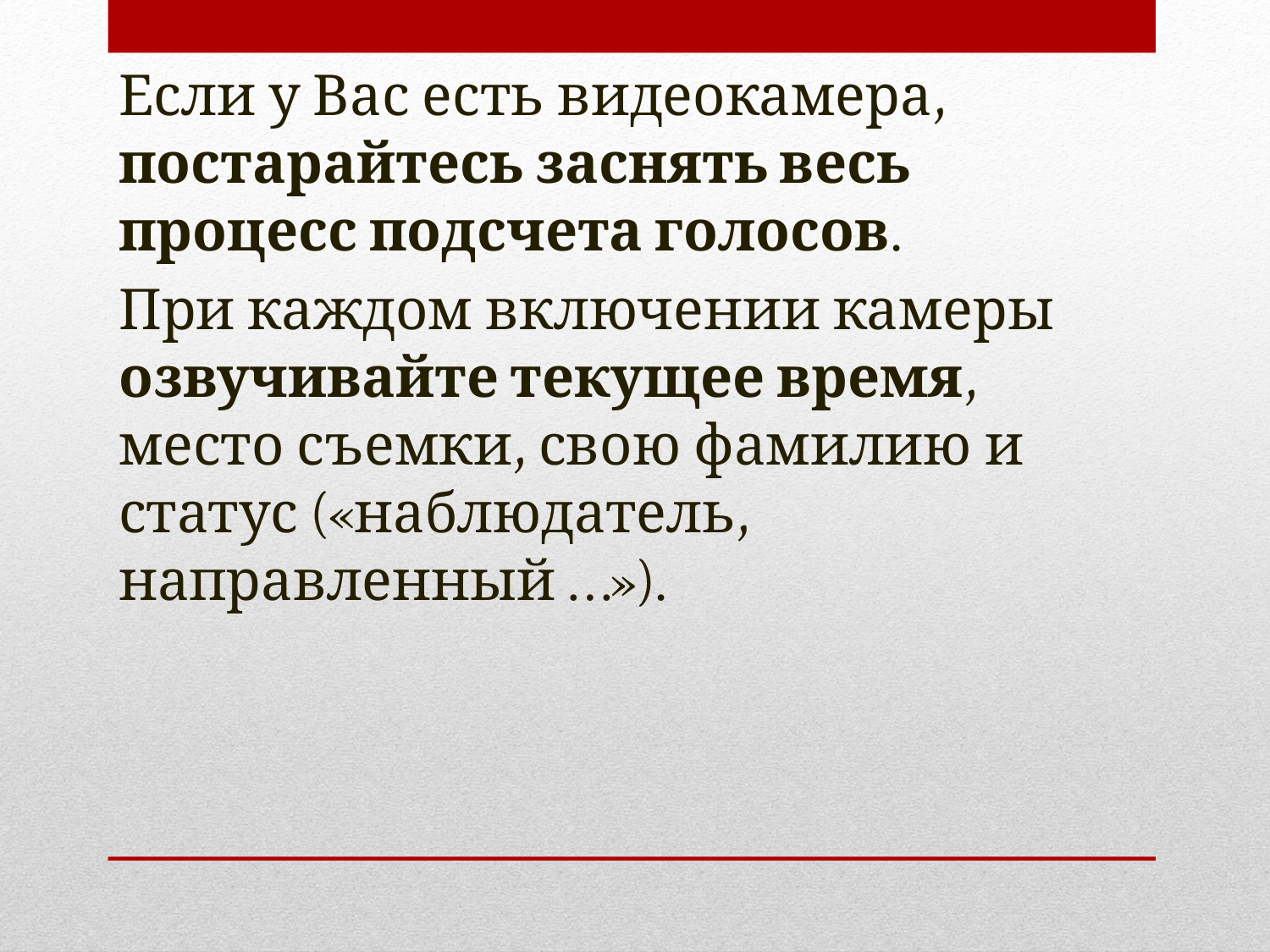

Если у Вас есть видеокамера, постарайтесь заснять весь процесс подсчета голосов.
При каждом включении камеры озвучивайте текущее время, место съемки, свою фамилию и статус («наблюдатель, направленный …»).